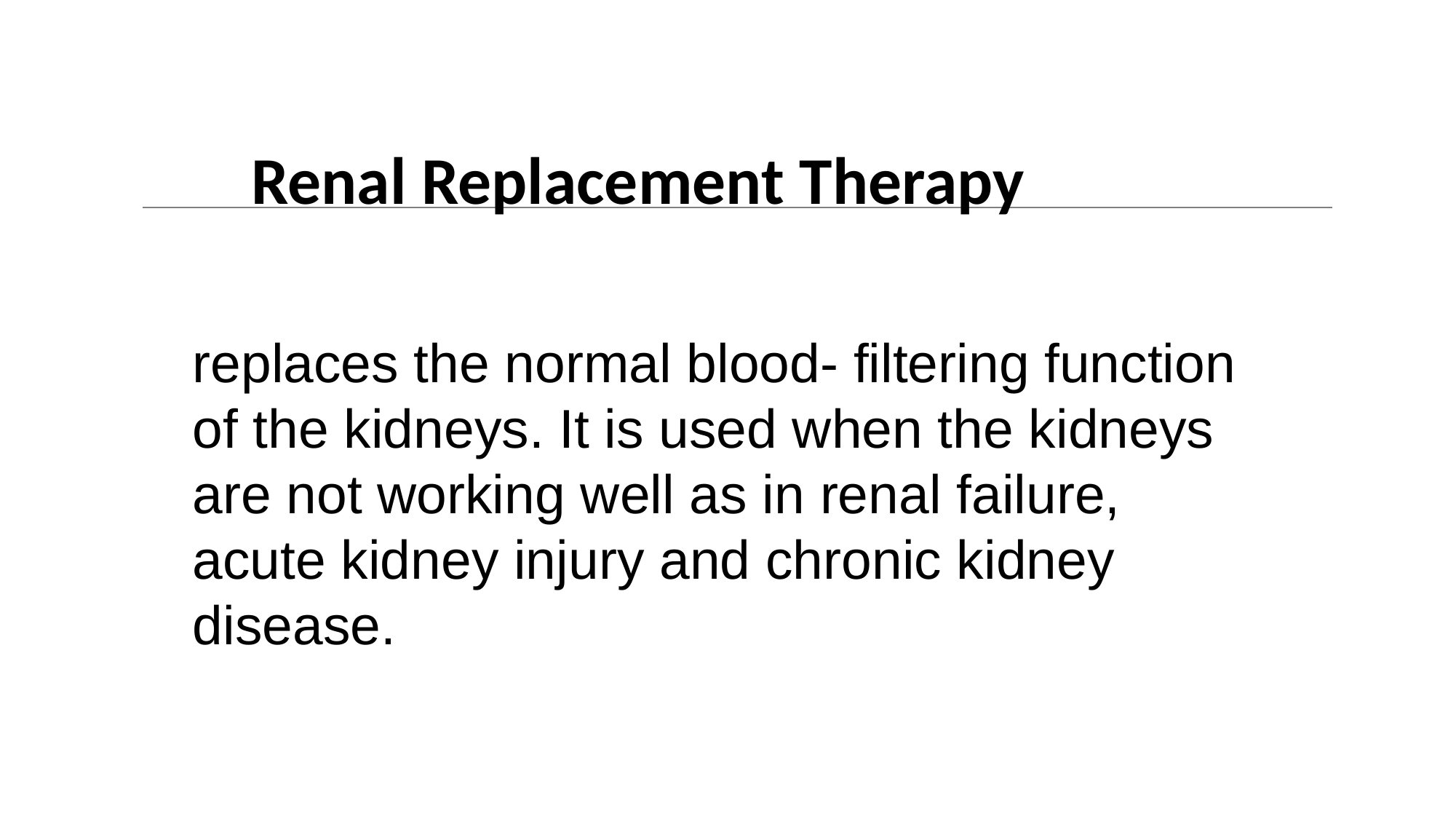

Renal Replacement Therapy

replaces the normal blood- filtering function of the kidneys. It is used when the kidneys are not working well as in renal failure, acute kidney injury and chronic kidney disease.